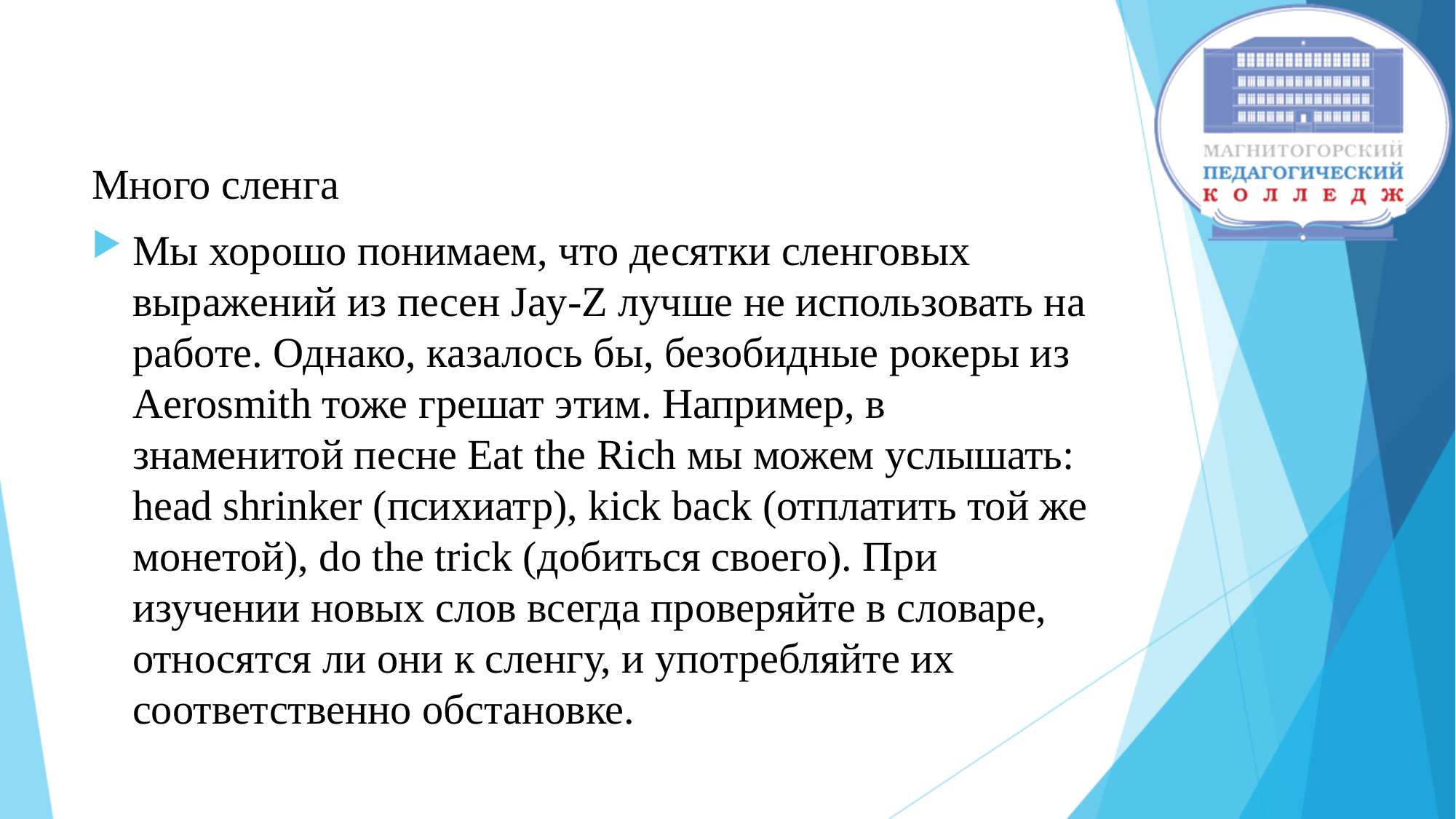

#
Много сленга
Мы хорошо понимаем, что десятки сленговых выражений из песен Jay-Z лучше не использовать на работе. Однако, казалось бы, безобидные рокеры из Aerosmith тоже грешат этим. Например, в знаменитой песне Eat the Rich мы можем услышать: head shrinker (психиатр), kick back (отплатить той же монетой), do the trick (добиться своего). При изучении новых слов всегда проверяйте в словаре, относятся ли они к сленгу, и употребляйте их соответственно обстановке.